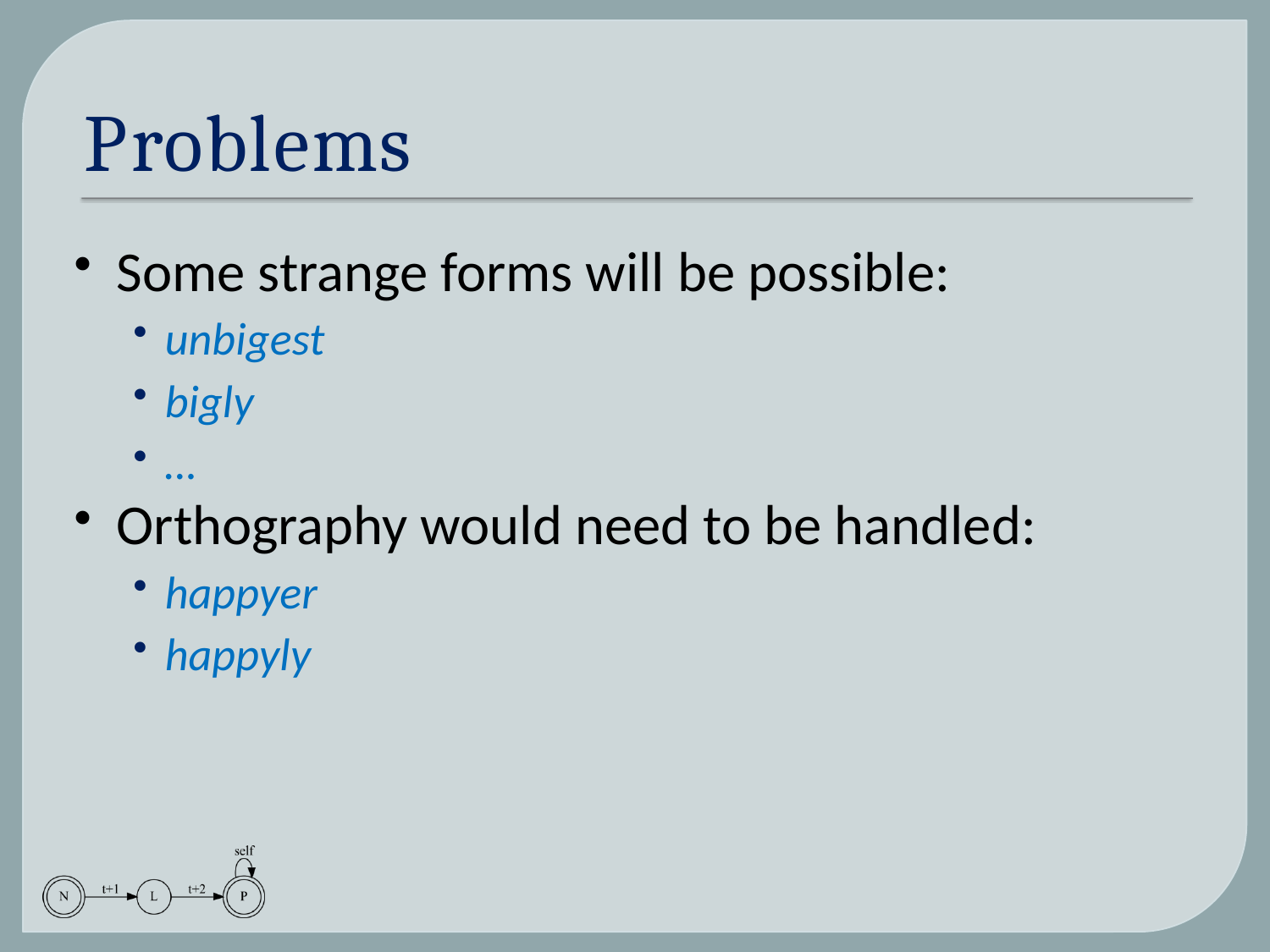

# Problems
Some strange forms will be possible:
unbigest
bigly
…
Orthography would need to be handled:
happyer
happyly